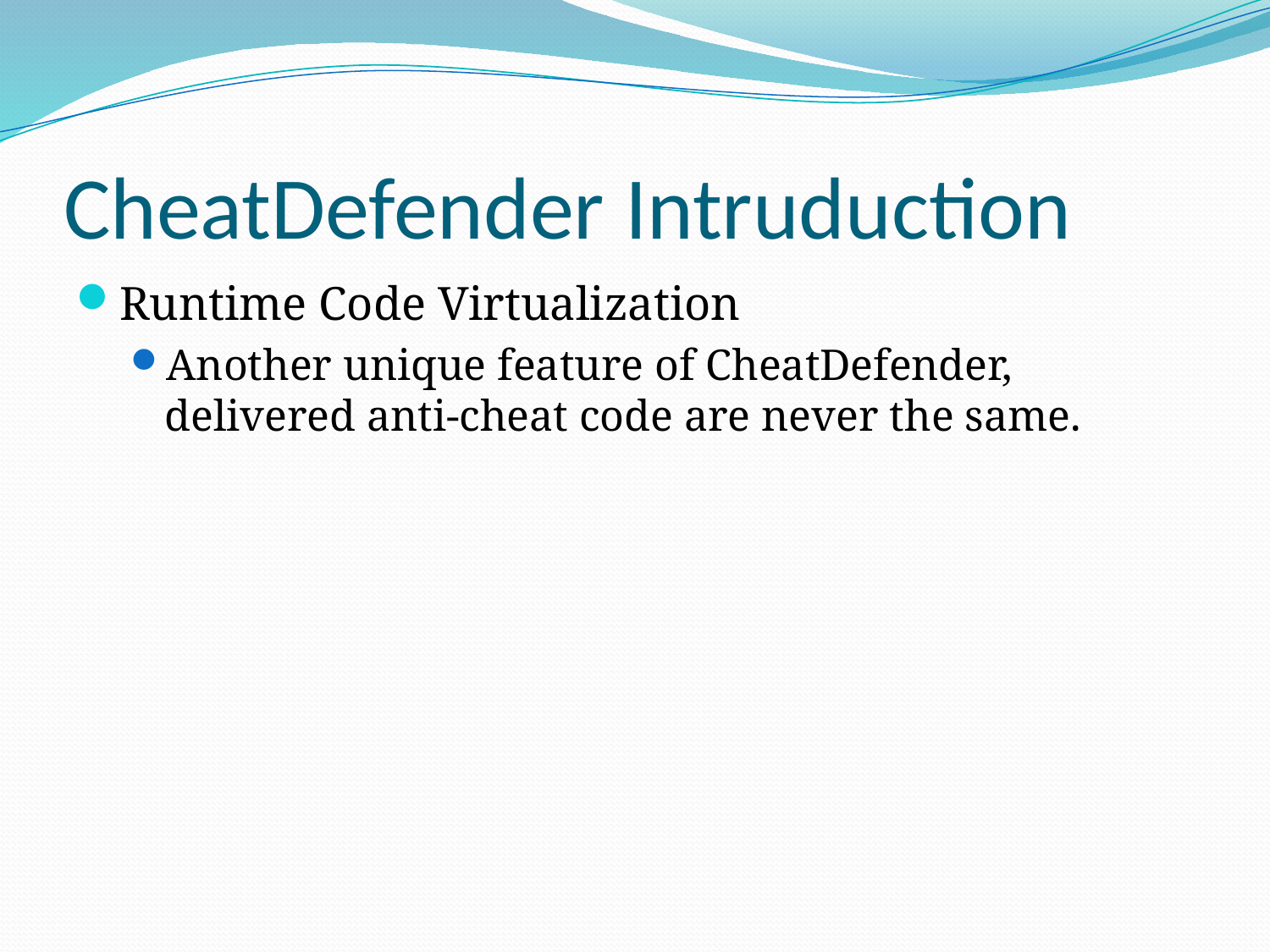

# CheatDefender Intruduction
Runtime Code Virtualization
Another unique feature of CheatDefender, delivered anti-cheat code are never the same.